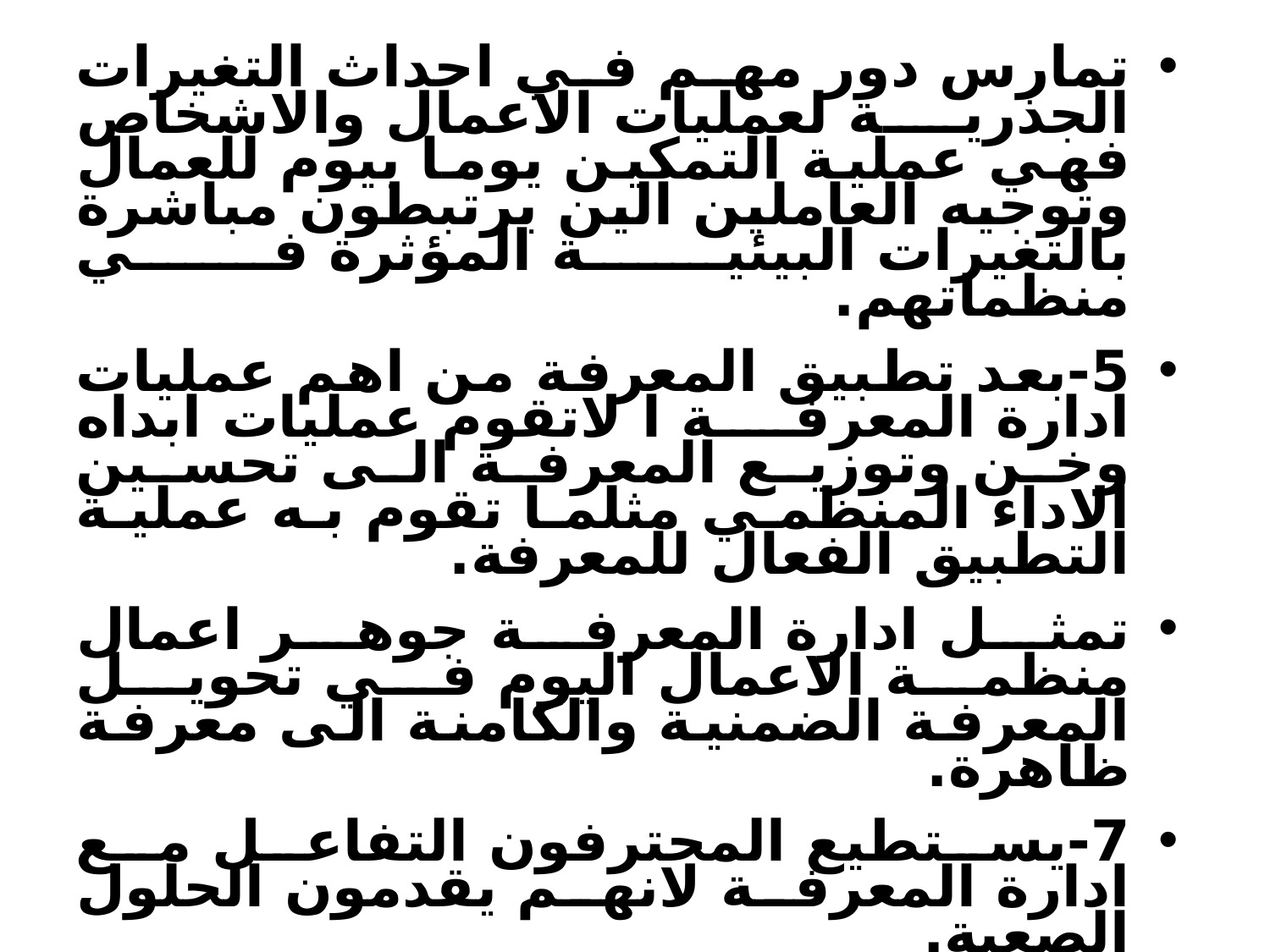

تمارس دور مهم في احداث التغيرات الجذرية لعمليات الاعمال والاشخاص فهي عملية التمكين يوما بيوم للعمال وتوجيه العاملين الين يرتبطون مباشرة بالتغيرات البيئية المؤثرة في منظماتهم.
5-بعد تطبيق المعرفة من اهم عمليات ادارة المعرفة ا لاتقوم عمليات ابداه وخن وتوزيع المعرفة الى تحسين الاداء المنظمي مثلما تقوم به عملية التطبيق الفعال للمعرفة.
تمثل ادارة المعرفة جوهر اعمال منظمة الاعمال اليوم في تحويل المعرفة الضمنية والكامنة الى معرفة ظاهرة.
7-يستطيع المحترفون التفاعل مع ادارة المعرفة لانهم يقدمون الحلول الصعبة.